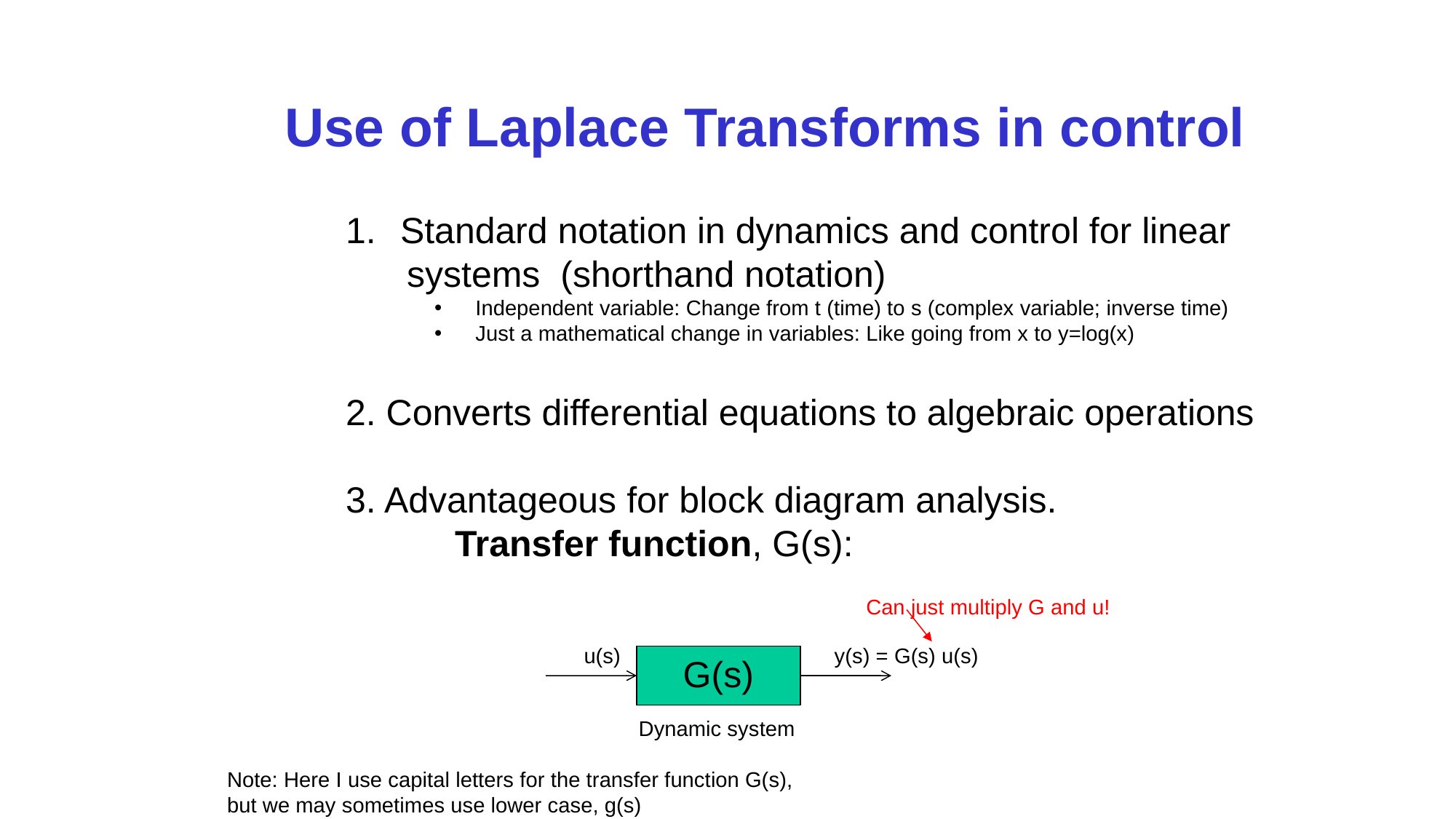

Use of Laplace Transforms in control
Standard notation in dynamics and control for linear
      systems  (shorthand notation)
Independent variable: Change from t (time) to s (complex variable; inverse time)
Just a mathematical change in variables: Like going from x to y=log(x)

2. Converts differential equations to algebraic operations

3. Advantageous for block diagram analysis.
	Transfer function, G(s):
Appendix A
Can just multiply G and u!
u(s)
y(s) = G(s) u(s)
G(s)
Dynamic system
Note: Here I use capital letters for the transfer function G(s),
but we may sometimes use lower case, g(s)